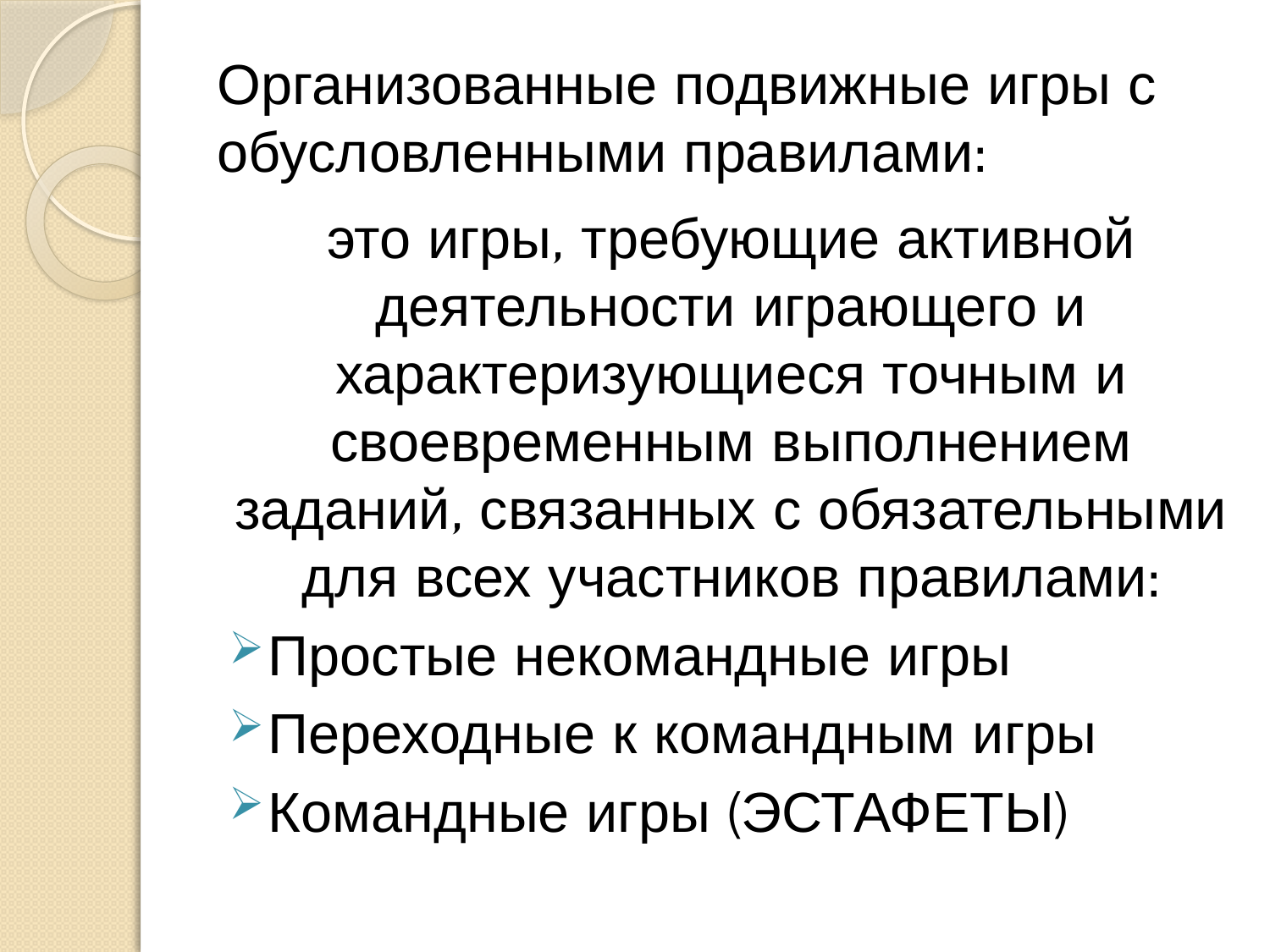

# Организованные подвижные игры с обусловленными правилами:
это игры, требующие активной деятельности играющего и характеризующиеся точным и своевременным выполнением заданий, связанных с обязательными для всех участников правилами:
Простые некомандные игры
Переходные к командным игры
Командные игры (ЭСТАФЕТЫ)